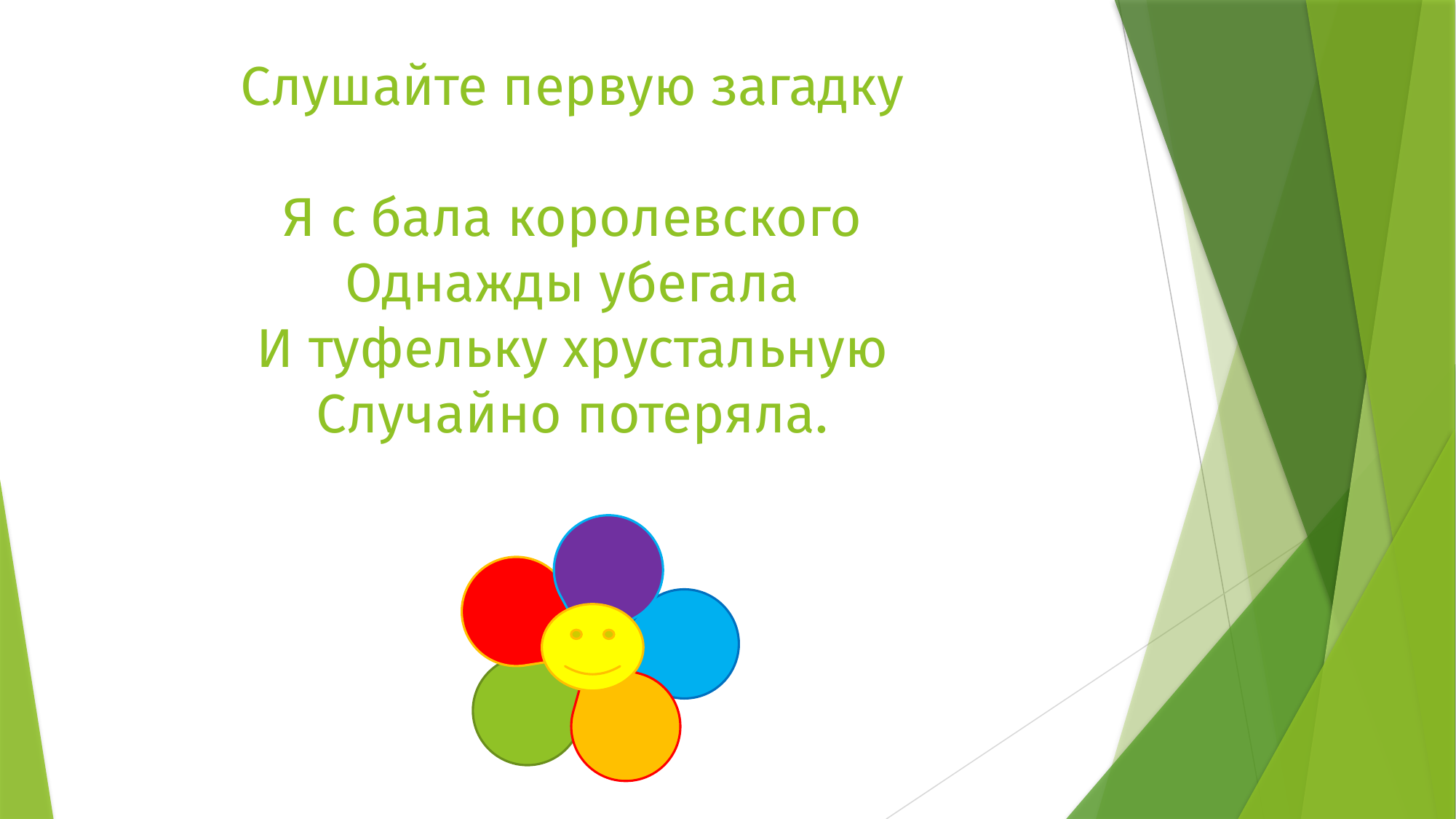

# Слушайте первую загадку Я с бала королевского Однажды убегала И туфельку хрустальную Случайно потеряла.